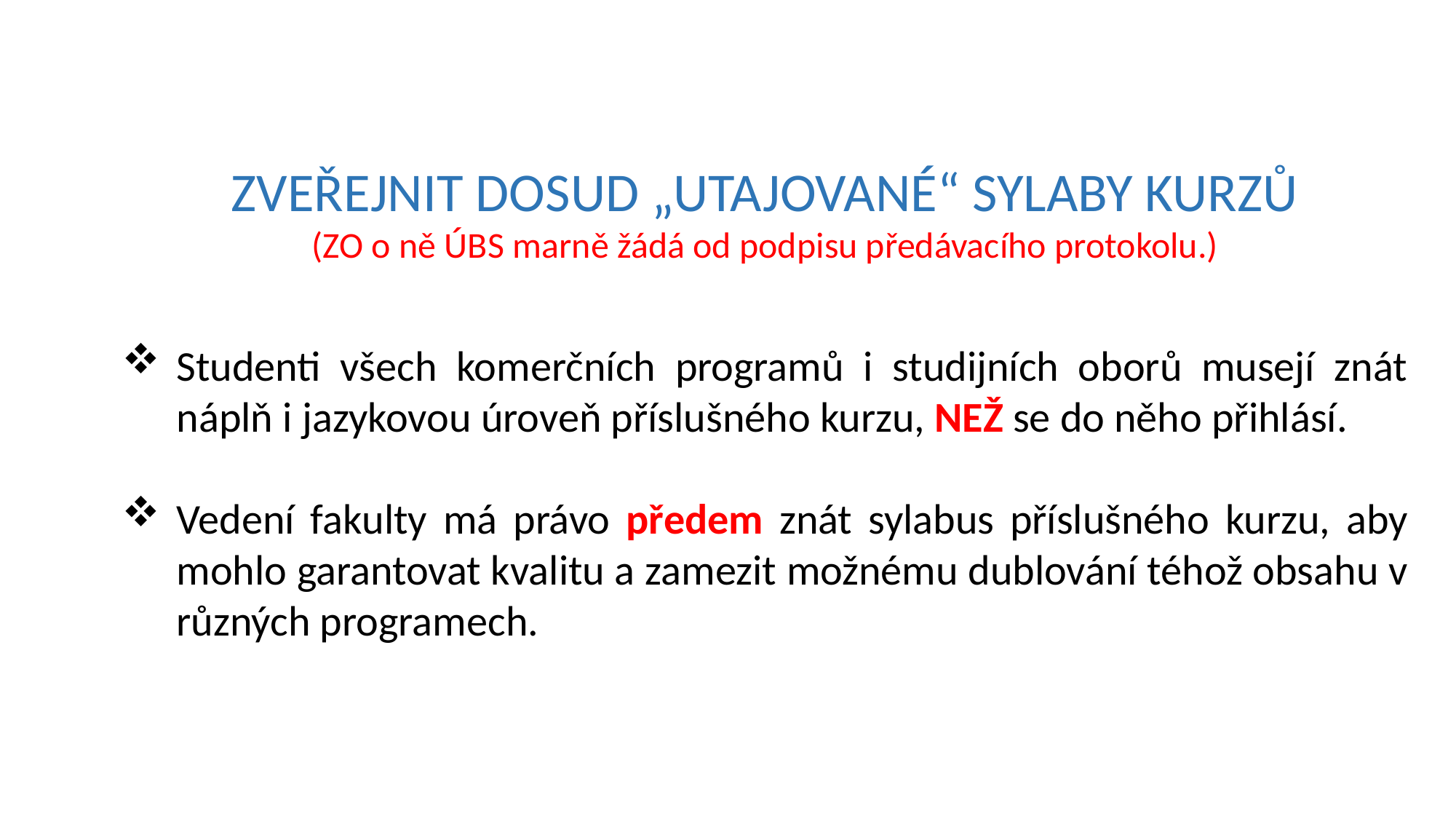

ZVEŘEJNIT DOSUD „UTAJOVANÉ“ SYLABY KURZŮ
(ZO o ně ÚBS marně žádá od podpisu předávacího protokolu.)

Studenti všech komerčních programů i studijních oborů musejí znát náplň i jazykovou úroveň příslušného kurzu, NEŽ se do něho přihlásí.

Vedení fakulty má právo předem znát sylabus příslušného kurzu, aby mohlo garantovat kvalitu a zamezit možnému dublování téhož obsahu v různých programech.